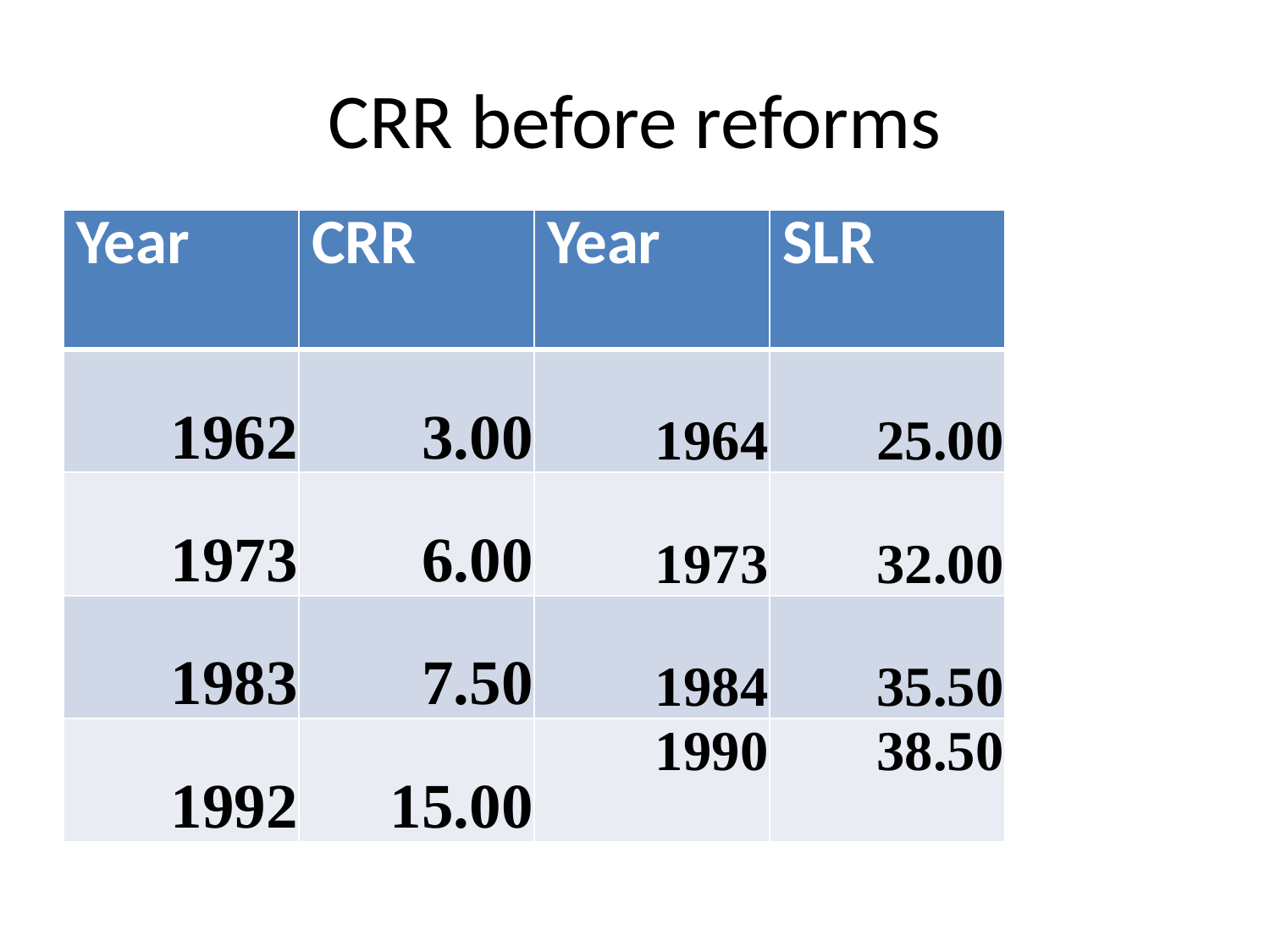

# CRR before reforms
| Year | CRR | Year | SLR |
| --- | --- | --- | --- |
| 1962 | 3.00 | 1964 | 25.00 |
| 1973 | 6.00 | 1973 | 32.00 |
| 1983 | 7.50 | 1984 | 35.50 |
| 1992 | 15.00 | 1990 | 38.50 |